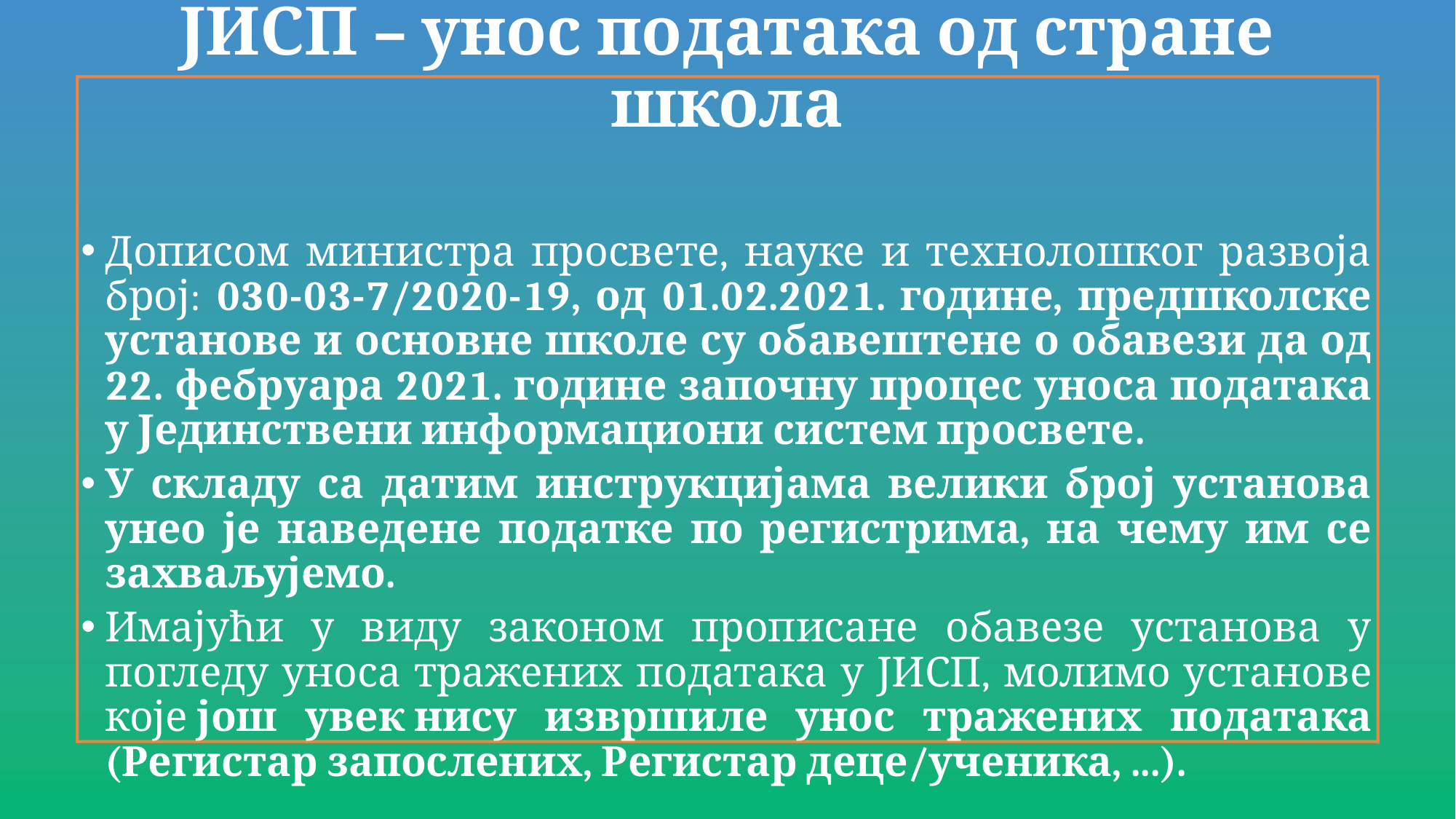

# ЈИСП – унос података од стране школа

Дописом министра просвете, науке и технолошког развоја број: 030-03-7/2020-19, од 01.02.2021. године, предшколске установе и основне школе су обавештене о обавези да од 22. фебруара 2021. године започну процес уноса података у Јединствени информациони систем просвете.
У складу са датим инструкцијама велики број установа унео је наведене податке по регистрима, на чему им се захваљујемо.
Имајући у виду законом прописане обавезе установа у погледу уноса тражених података у ЈИСП, молимо установе које још увек нису извршиле унос тражених података (Регистар запослених, Регистар деце/ученика, ...).